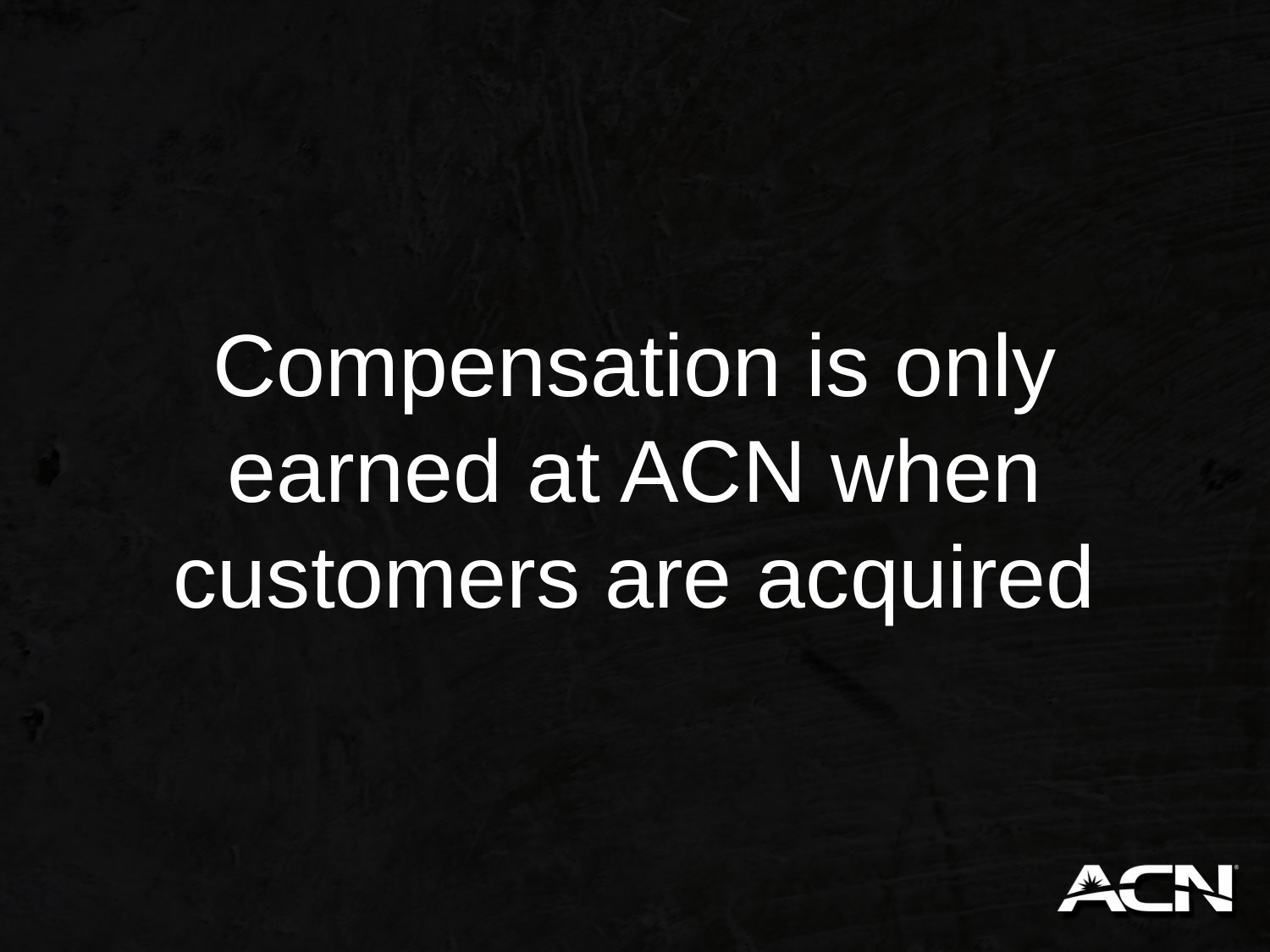

# Compensation is only earned at ACN when customers are acquired